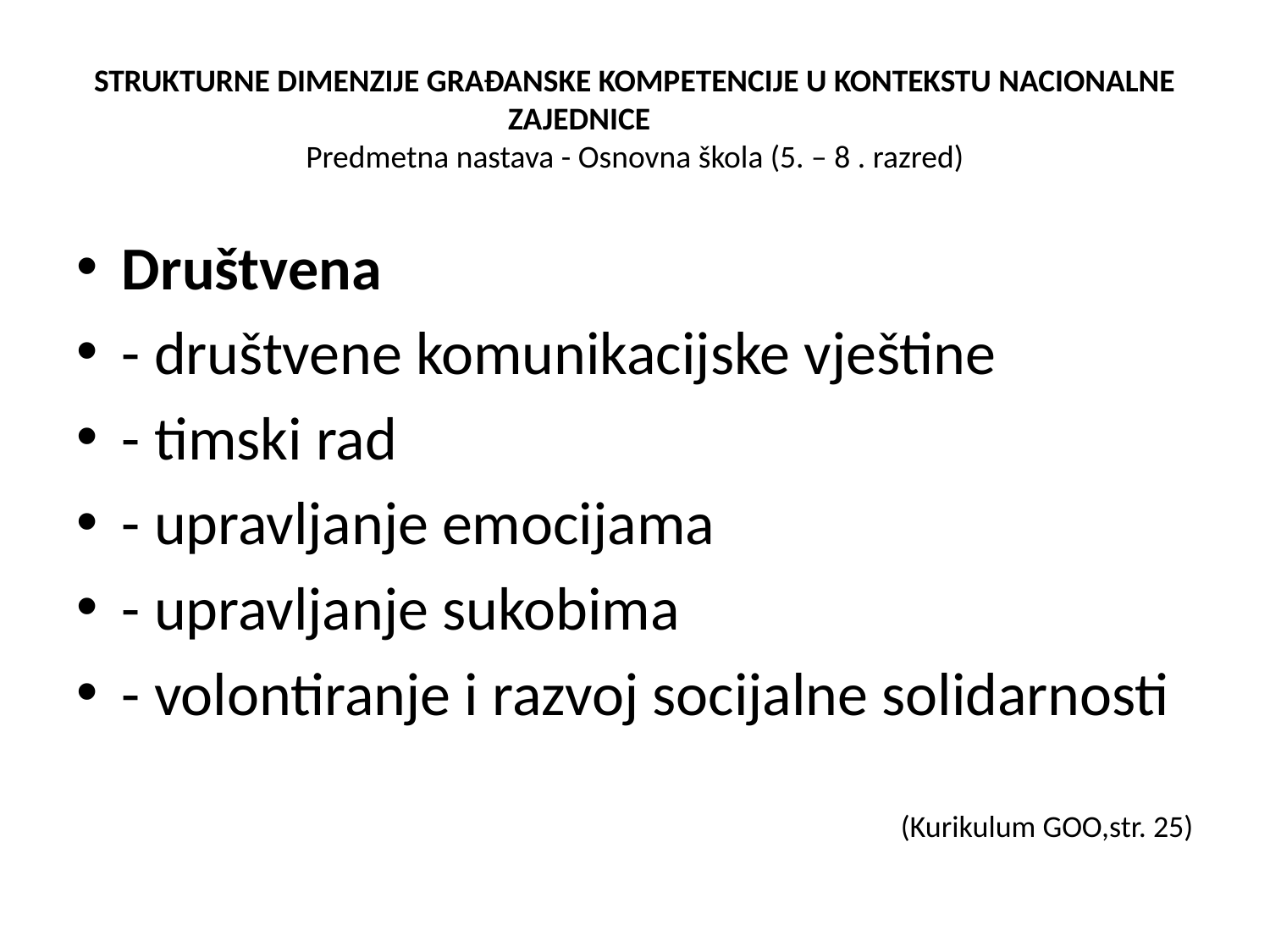

# STRUKTURNE DIMENZIJE GRAĐANSKE KOMPETENCIJE U KONTEKSTU NACIONALNE ZAJEDNICE Predmetna nastava - Osnovna škola (5. – 8 . razred)
Društvena
- društvene komunikacijske vještine
- timski rad
- upravljanje emocijama
- upravljanje sukobima
- volontiranje i razvoj socijalne solidarnosti
(Kurikulum GOO,str. 25)